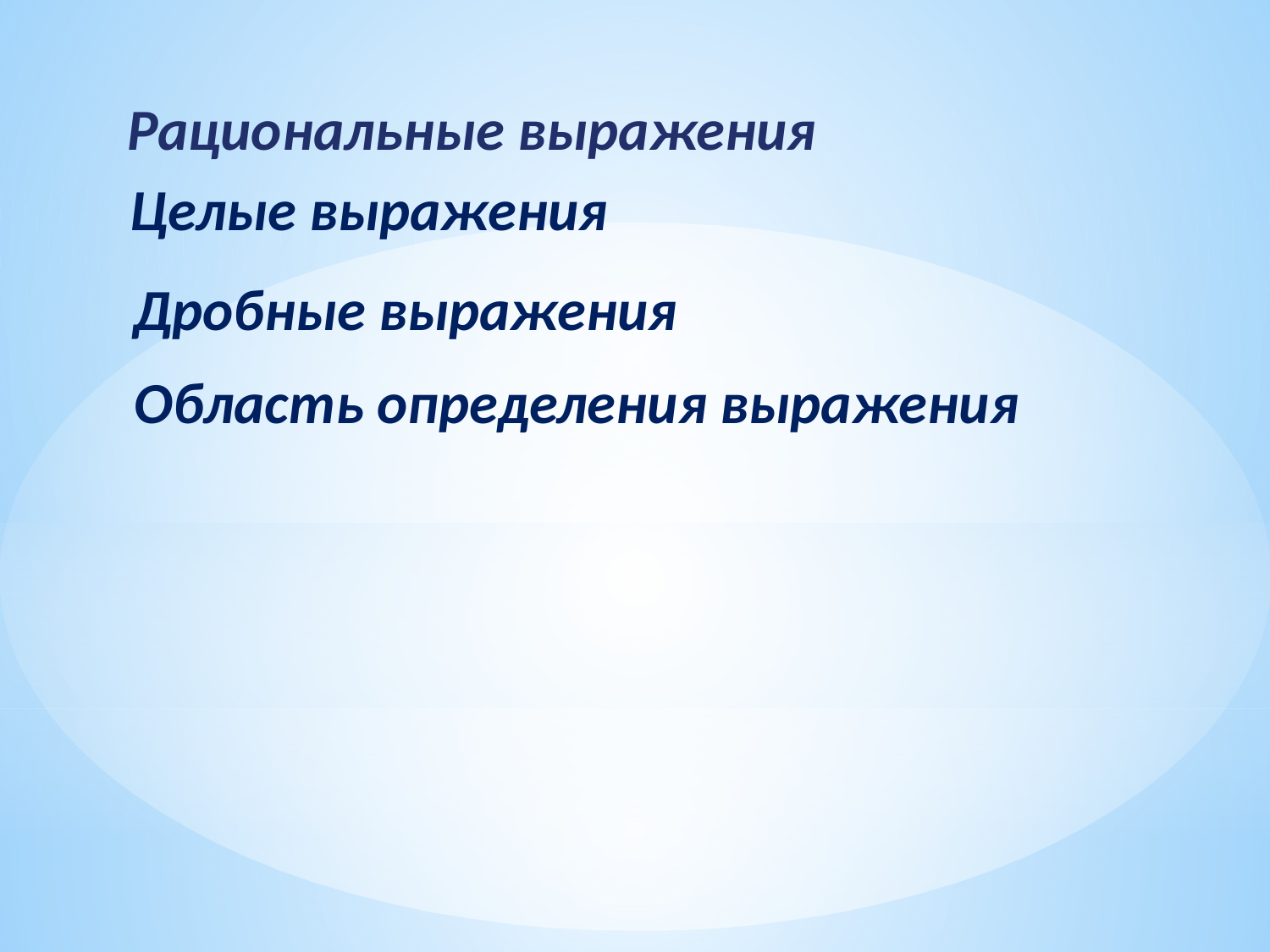

Рациональные выражения
Целые выражения
Дробные выражения
Область определения выражения